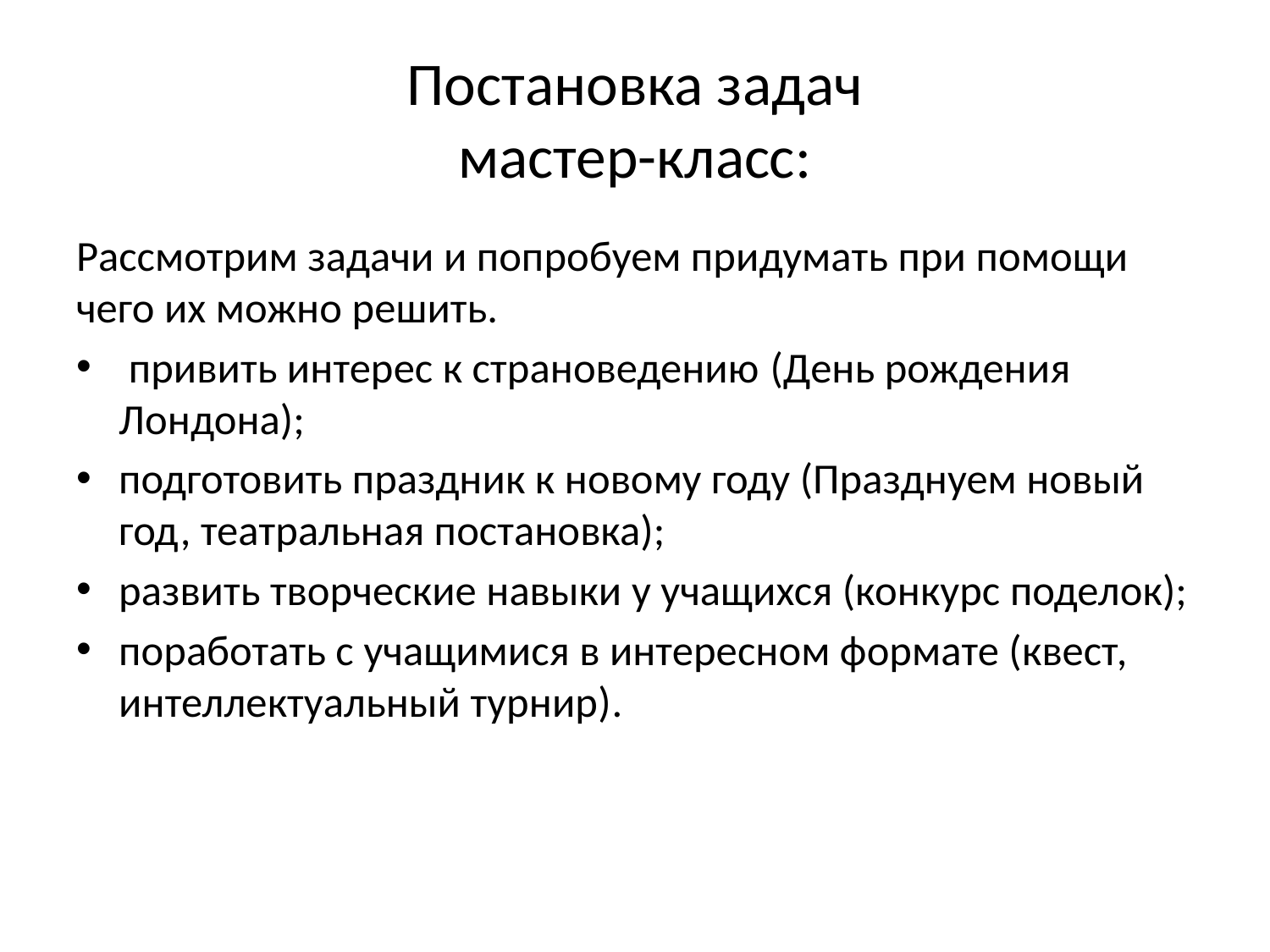

# Постановка задач мастер-класс:
Рассмотрим задачи и попробуем придумать при помощи чего их можно решить.
 привить интерес к страноведению (День рождения Лондона);
подготовить праздник к новому году (Празднуем новый год, театральная постановка);
развить творческие навыки у учащихся (конкурс поделок);
поработать с учащимися в интересном формате (квест, интеллектуальный турнир).